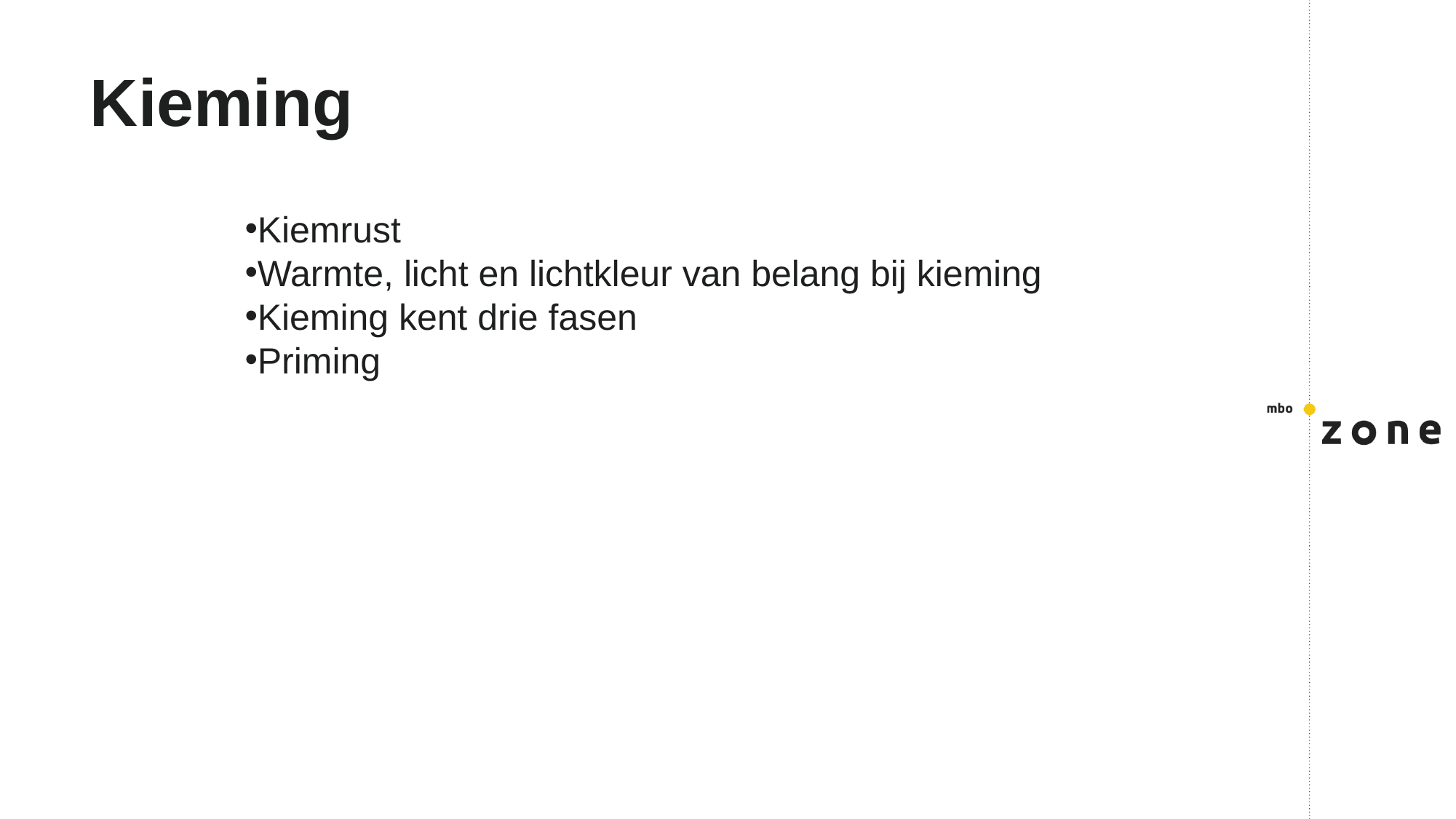

# Kieming
Kiemrust
Warmte, licht en lichtkleur van belang bij kieming
Kieming kent drie fasen
Priming